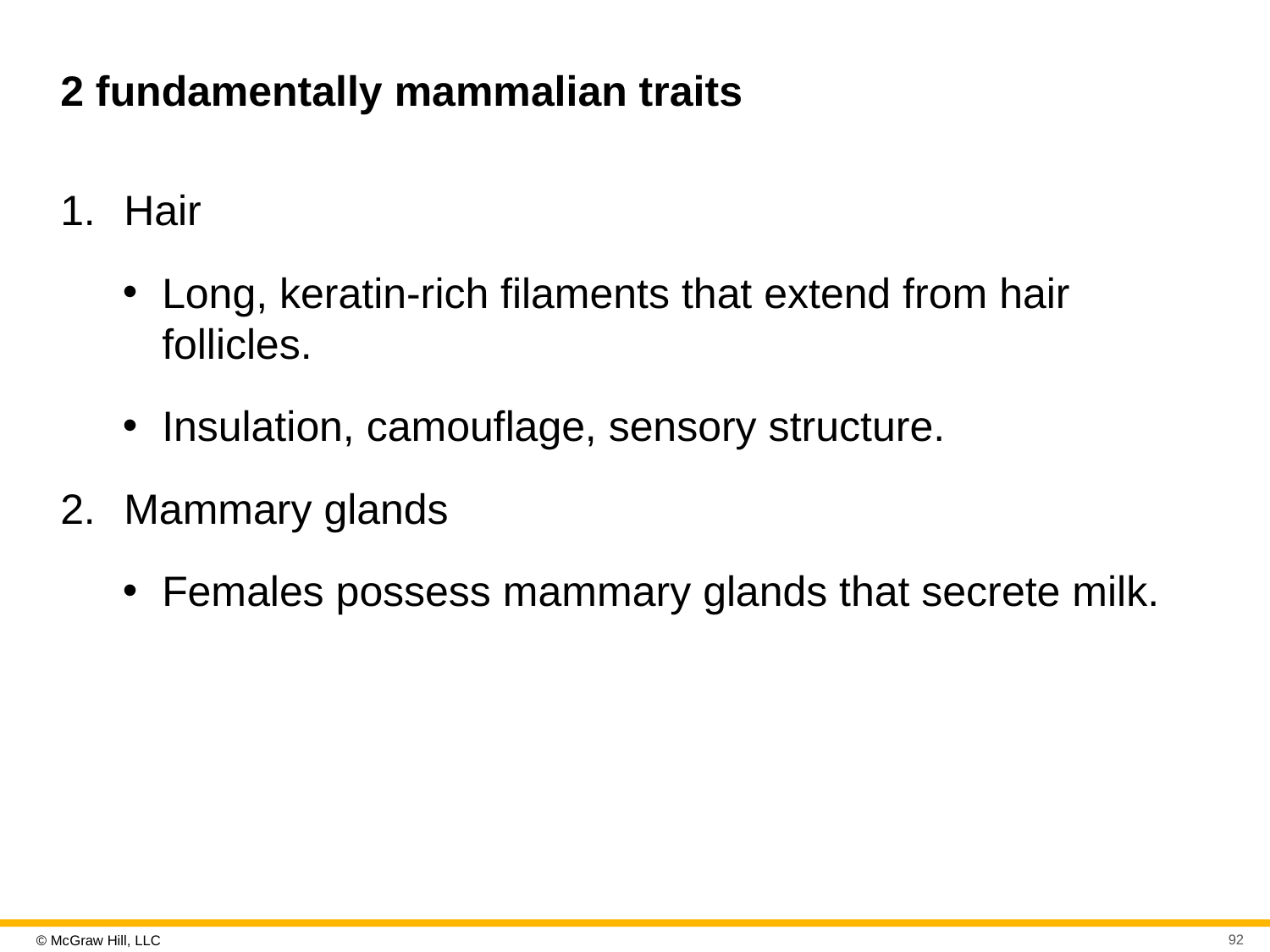

# 2 fundamentally mammalian traits
Hair
Long, keratin-rich filaments that extend from hair follicles.
Insulation, camouflage, sensory structure.
Mammary glands
Females possess mammary glands that secrete milk.
92